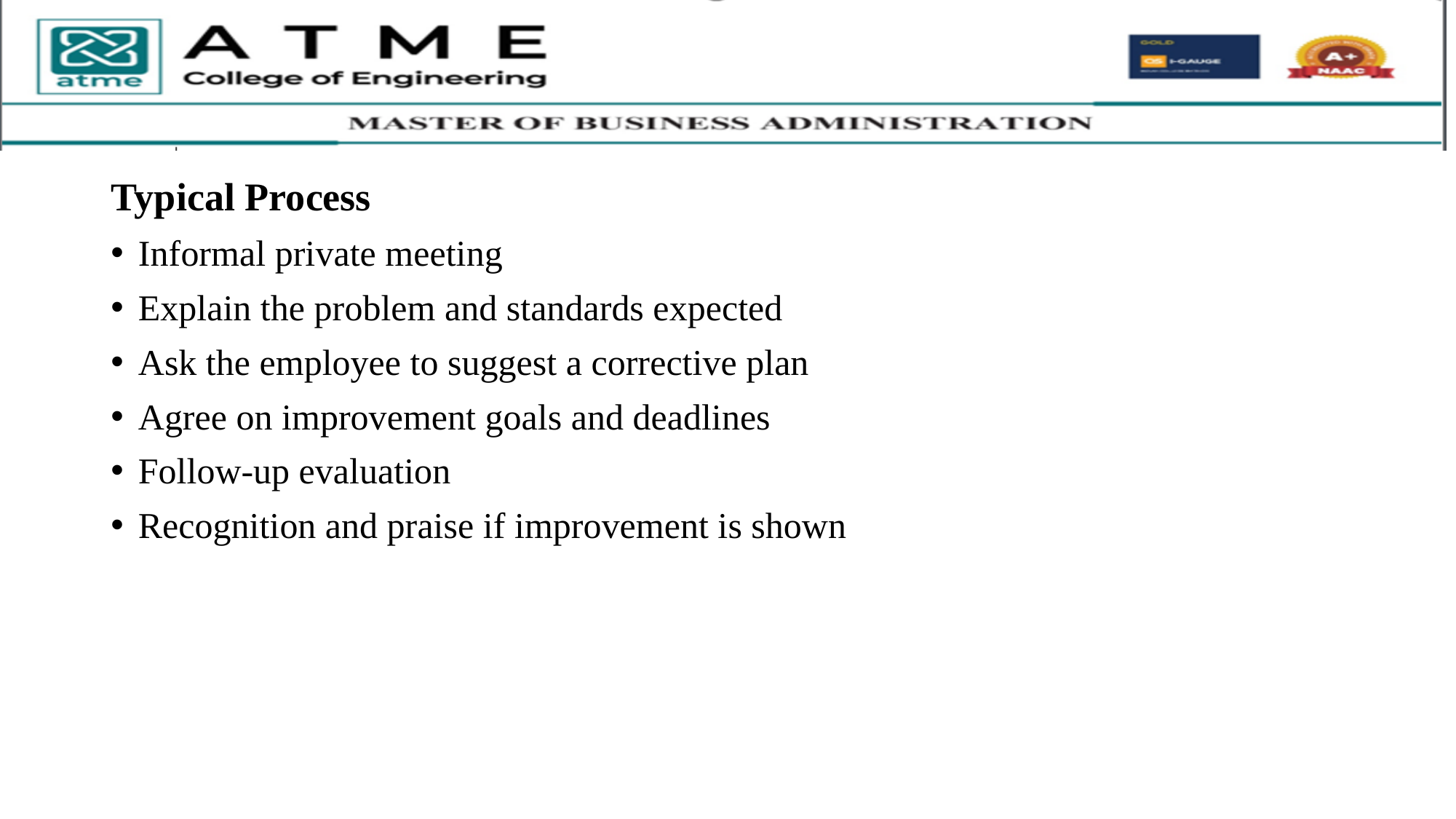

Typical Process
Informal private meeting
Explain the problem and standards expected
Ask the employee to suggest a corrective plan
Agree on improvement goals and deadlines
Follow-up evaluation
Recognition and praise if improvement is shown